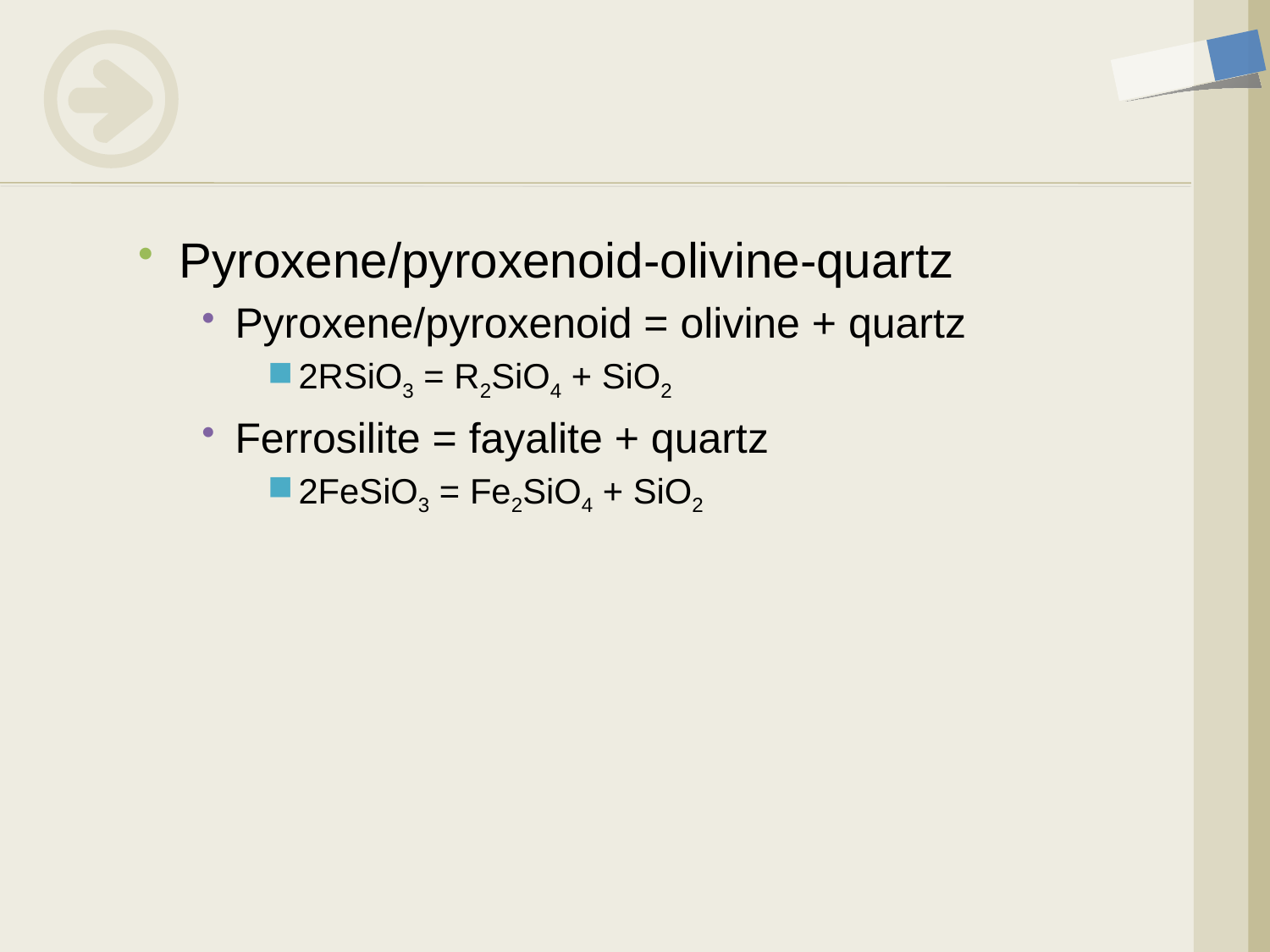

Pyroxene/pyroxenoid-olivine-quartz
Pyroxene/pyroxenoid = olivine + quartz
2RSiO3 = R2SiO4 + SiO2
Ferrosilite = fayalite + quartz
2FeSiO3 = Fe2SiO4 + SiO2